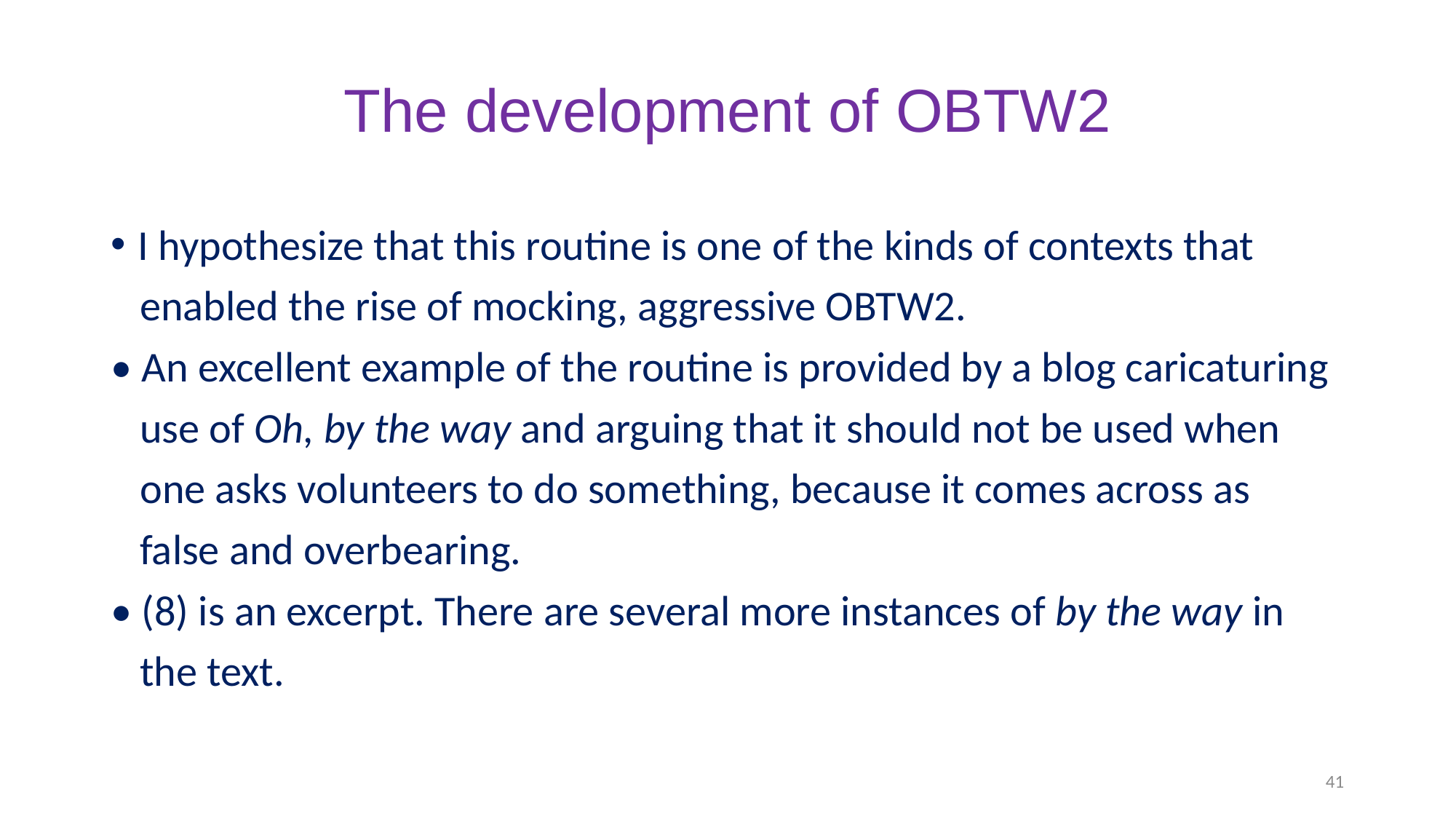

# The development of OBTW2
I hypothesize that this routine is one of the kinds of contexts that
   enabled the rise of mocking, aggressive OBTW2.
• An excellent example of the routine is provided by a blog caricaturing
   use of Oh, by the way and arguing that it should not be used when
   one asks volunteers to do something, because it comes across as
   false and overbearing.
• (8) is an excerpt. There are several more instances of by the way in
   the text.

41